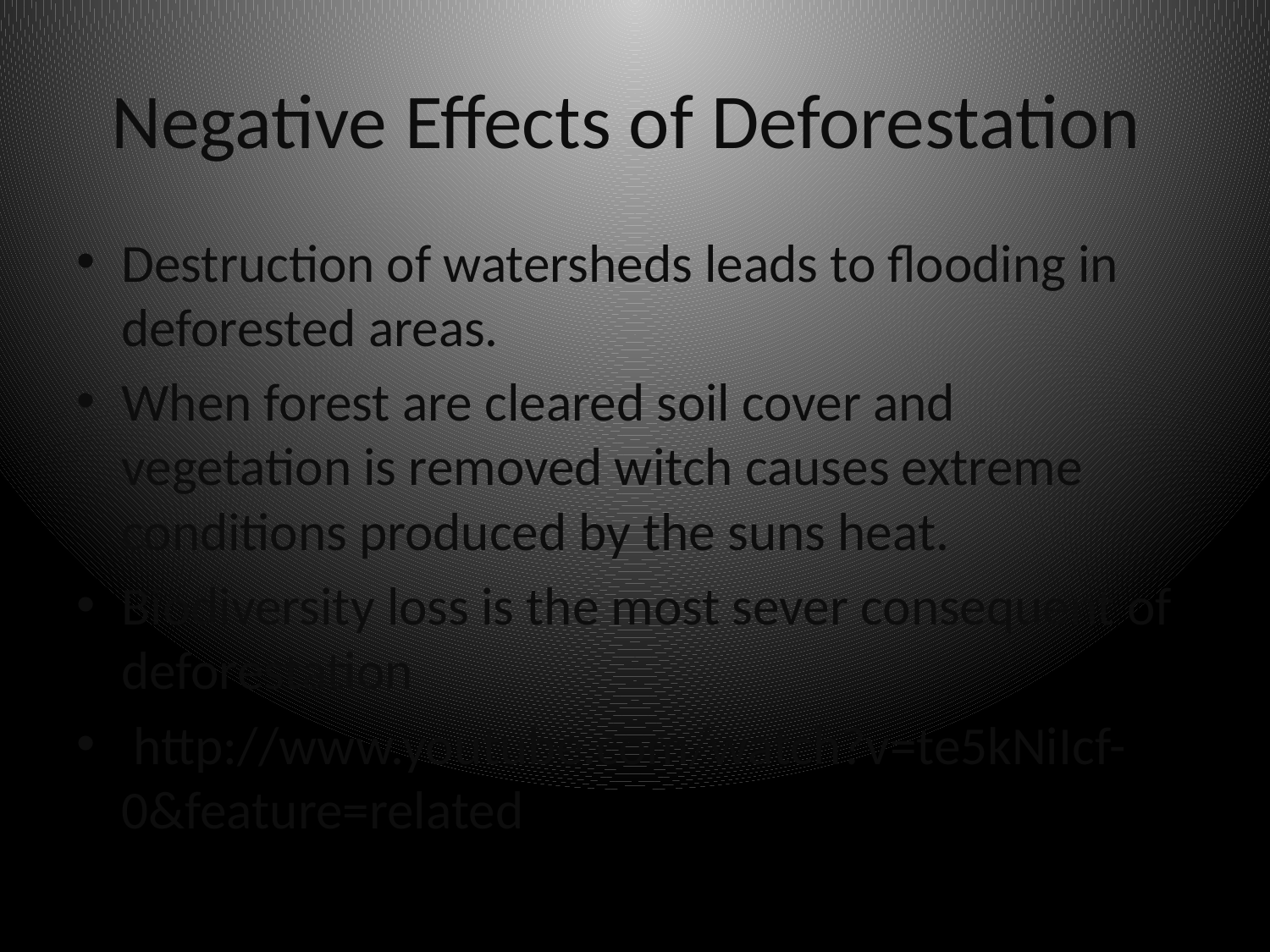

# Negative Effects of Deforestation
Destruction of watersheds leads to flooding in deforested areas.
When forest are cleared soil cover and vegetation is removed witch causes extreme conditions produced by the suns heat.
Biodiversity loss is the most sever consequent of deforestation
 http://www.youtube.com/watch?v=te5kNiIcf-0&feature=related